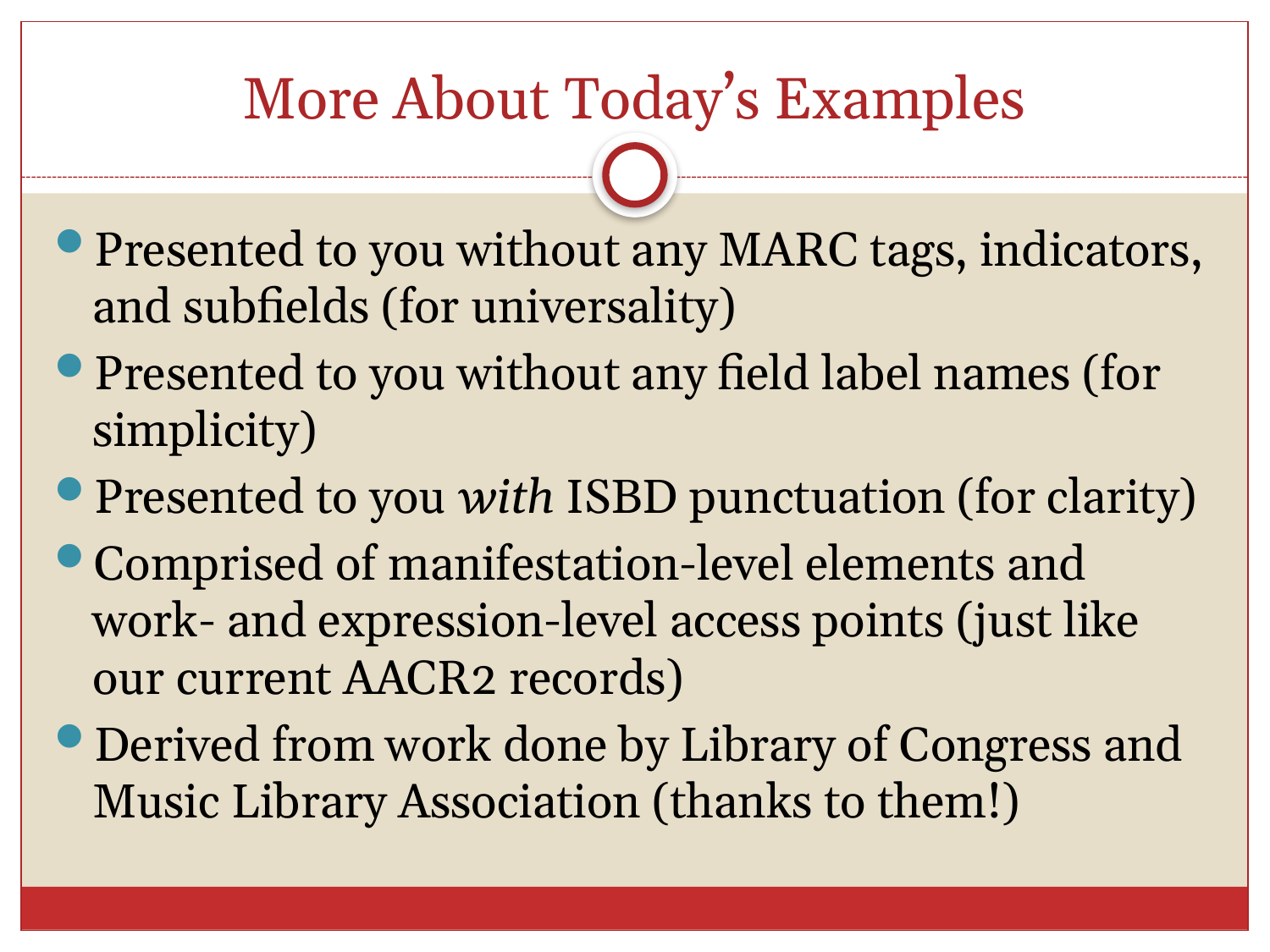

# More About Today’s Examples
Presented to you without any MARC tags, indicators, and subfields (for universality)
Presented to you without any field label names (for simplicity)
Presented to you with ISBD punctuation (for clarity)
Comprised of manifestation-level elements and work- and expression-level access points (just like our current AACR2 records)
Derived from work done by Library of Congress and Music Library Association (thanks to them!)